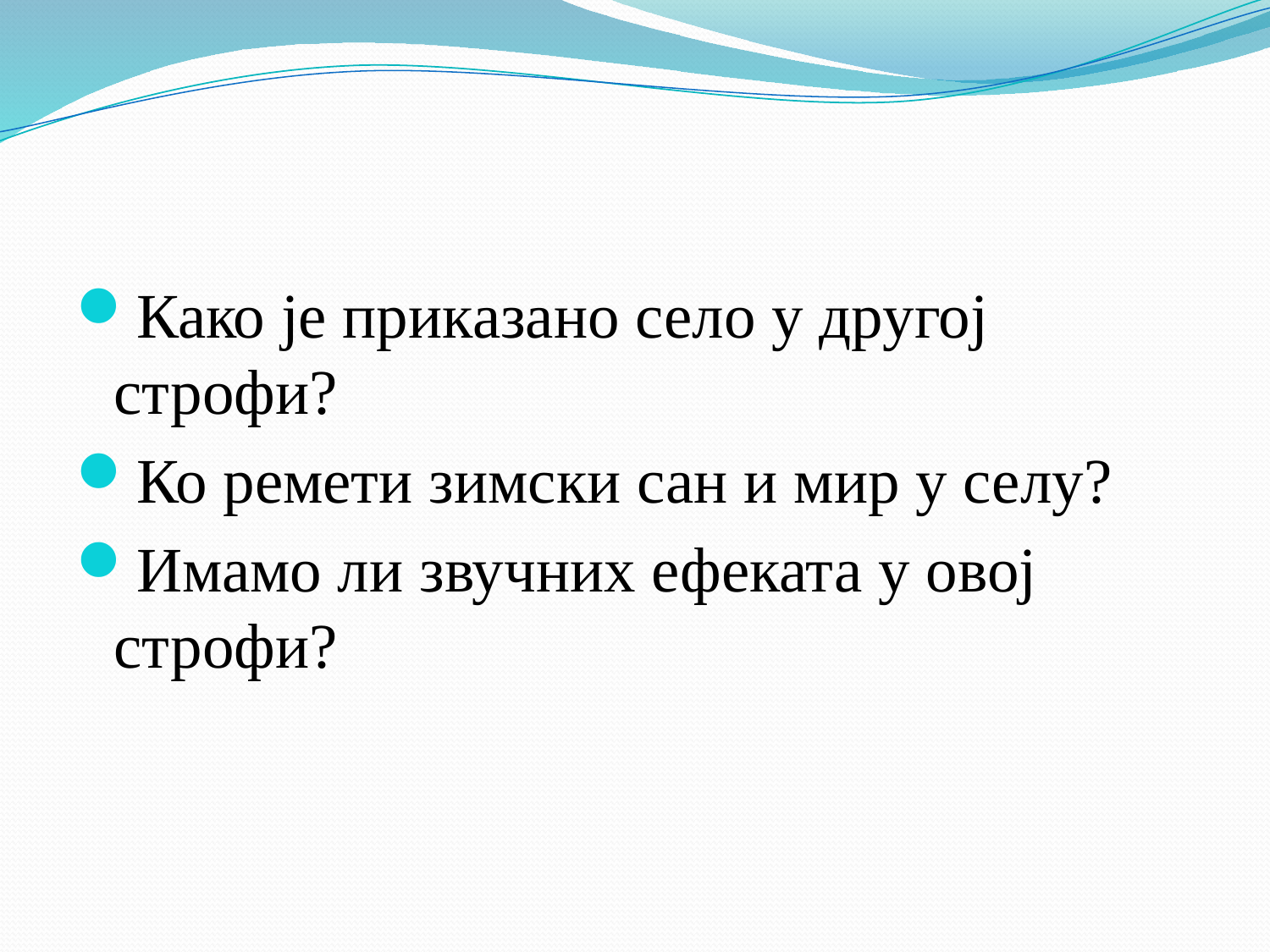

#
Како је приказано село у другој строфи?
Ко ремети зимски сан и мир у селу?
Имамо ли звучних ефеката у овој строфи?